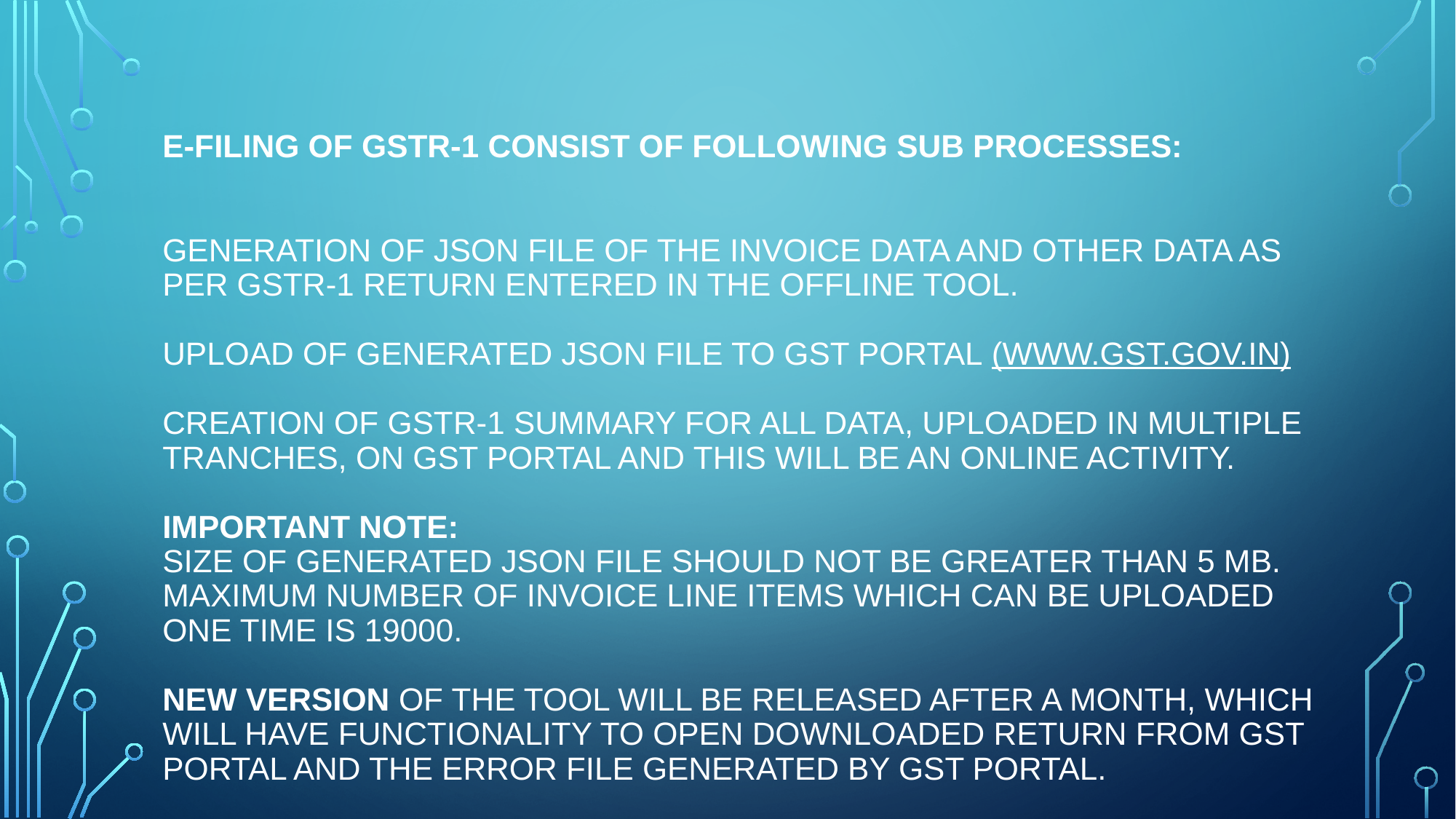

# E-filing of GSTR-1 consist of following sub processes: Generation of JSON file of the invoice data and other data as per GSTR-1 return entered in the offline tool. Upload of generated JSON file to GST Portal (www.GST.GOV.IN) Creation of GSTR-1 summary for all data, uploaded in multiple tranches, on GST Portal and this will be an online activity. Important Note: Size of generated JSON file should not be greater than 5 MB. Maximum number of invoice line items which can be uploaded one time is 19000. New Version of the Tool will be released after a month, which will have functionality to open downloaded Return from GST portal and the error file generated by GST Portal.